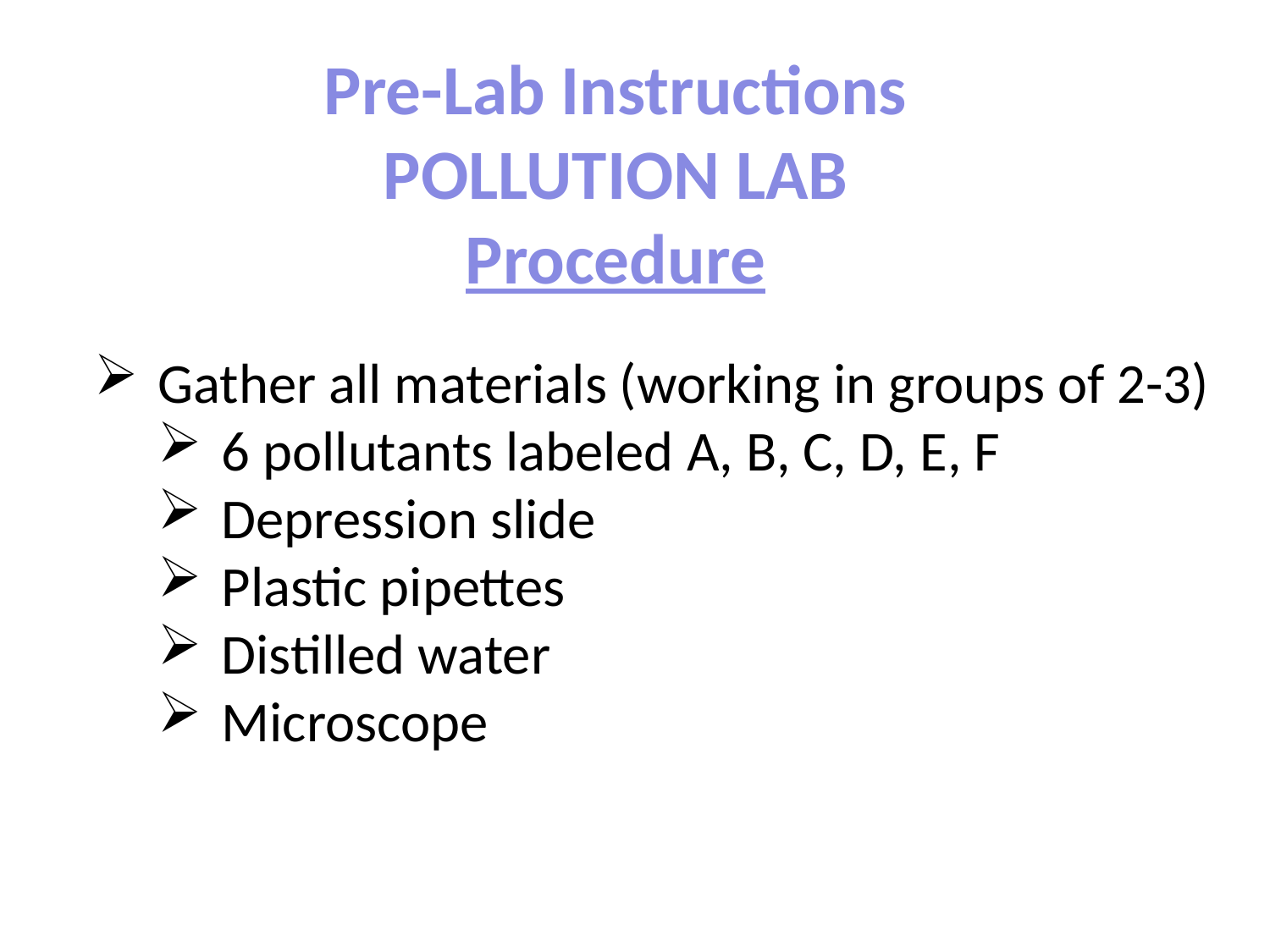

Pre-Lab Instructions
POLLUTION LAB
Procedure
Gather all materials (working in groups of 2-3)
6 pollutants labeled A, B, C, D, E, F
Depression slide
Plastic pipettes
Distilled water
Microscope